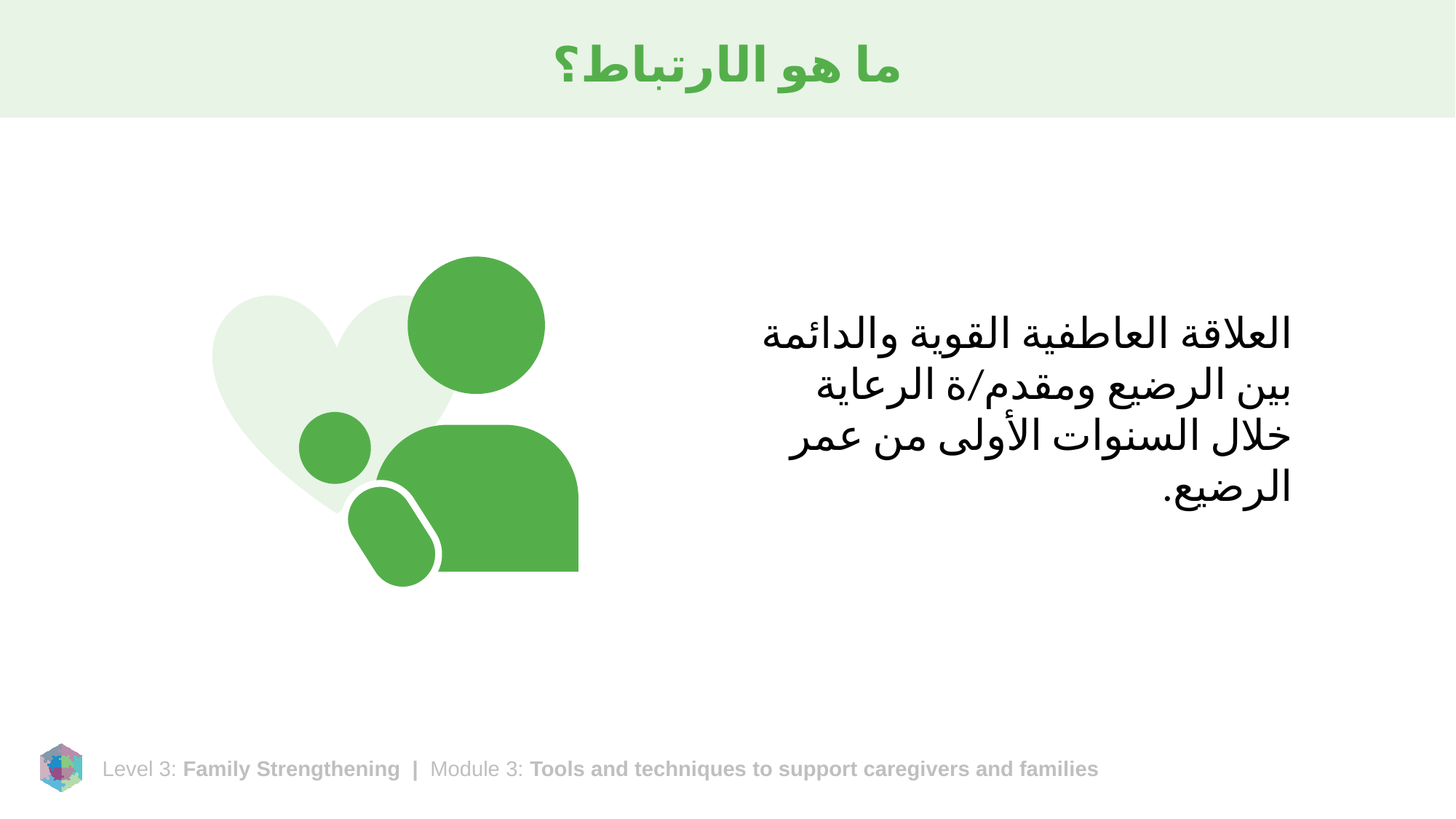

# ما هو الارتباط؟

العلاقة العاطفية القوية والدائمة بين الرضيع ومقدم/ة الرعاية خلال السنوات الأولى من عمر الرضيع.